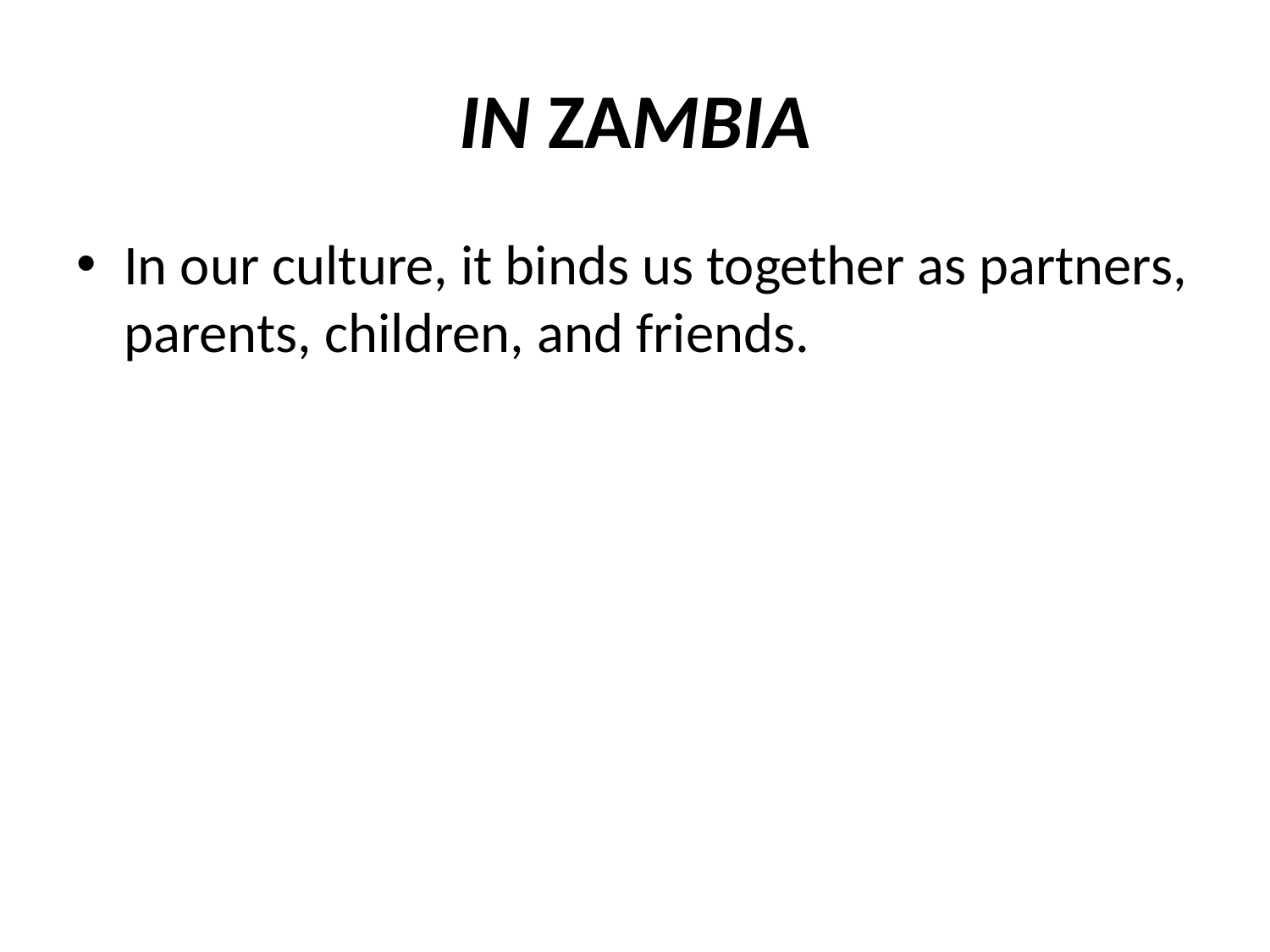

# IN ZAMBIA
In our culture, it binds us together as partners, parents, children, and friends.